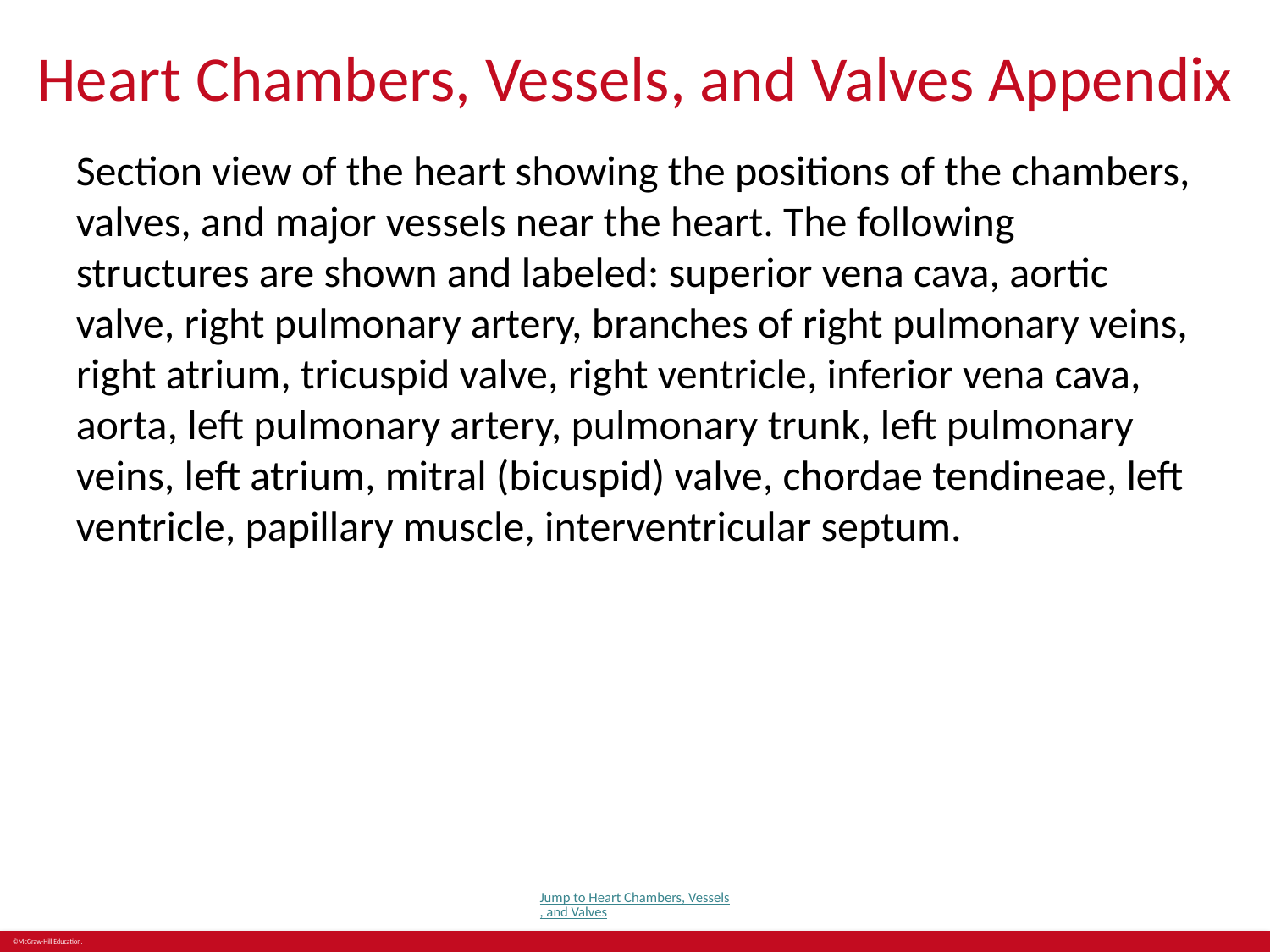

# Heart Chambers, Vessels, and Valves Appendix
Section view of the heart showing the positions of the chambers, valves, and major vessels near the heart. The following structures are shown and labeled: superior vena cava, aortic valve, right pulmonary artery, branches of right pulmonary veins, right atrium, tricuspid valve, right ventricle, inferior vena cava, aorta, left pulmonary artery, pulmonary trunk, left pulmonary veins, left atrium, mitral (bicuspid) valve, chordae tendineae, left ventricle, papillary muscle, interventricular septum.
Jump to Heart Chambers, Vessels, and Valves